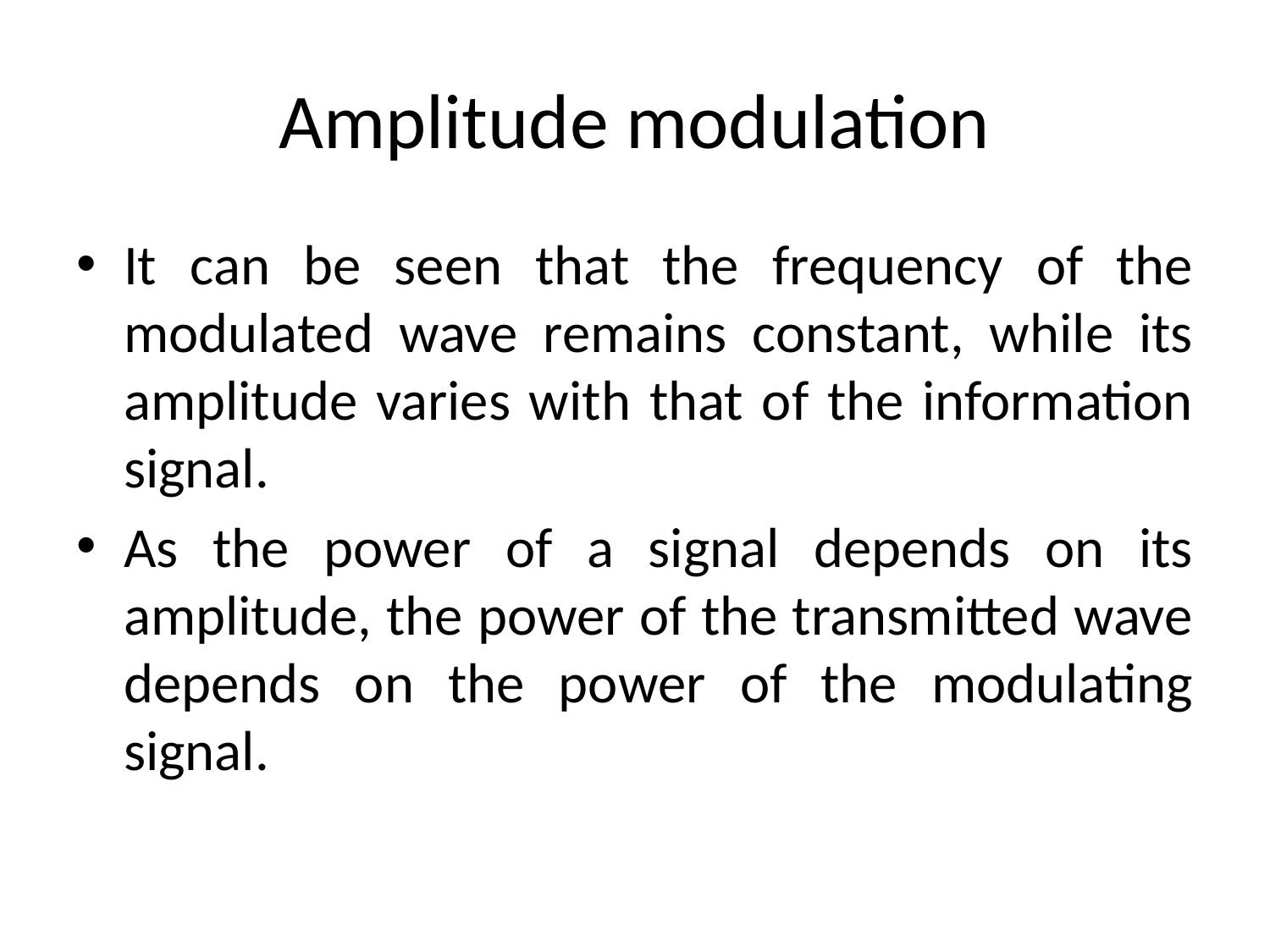

# Amplitude modulation
It can be seen that the frequency of the modulated wave remains constant, while its amplitude varies with that of the information signal.
As the power of a signal depends on its amplitude, the power of the transmitted wave depends on the power of the modulating signal.